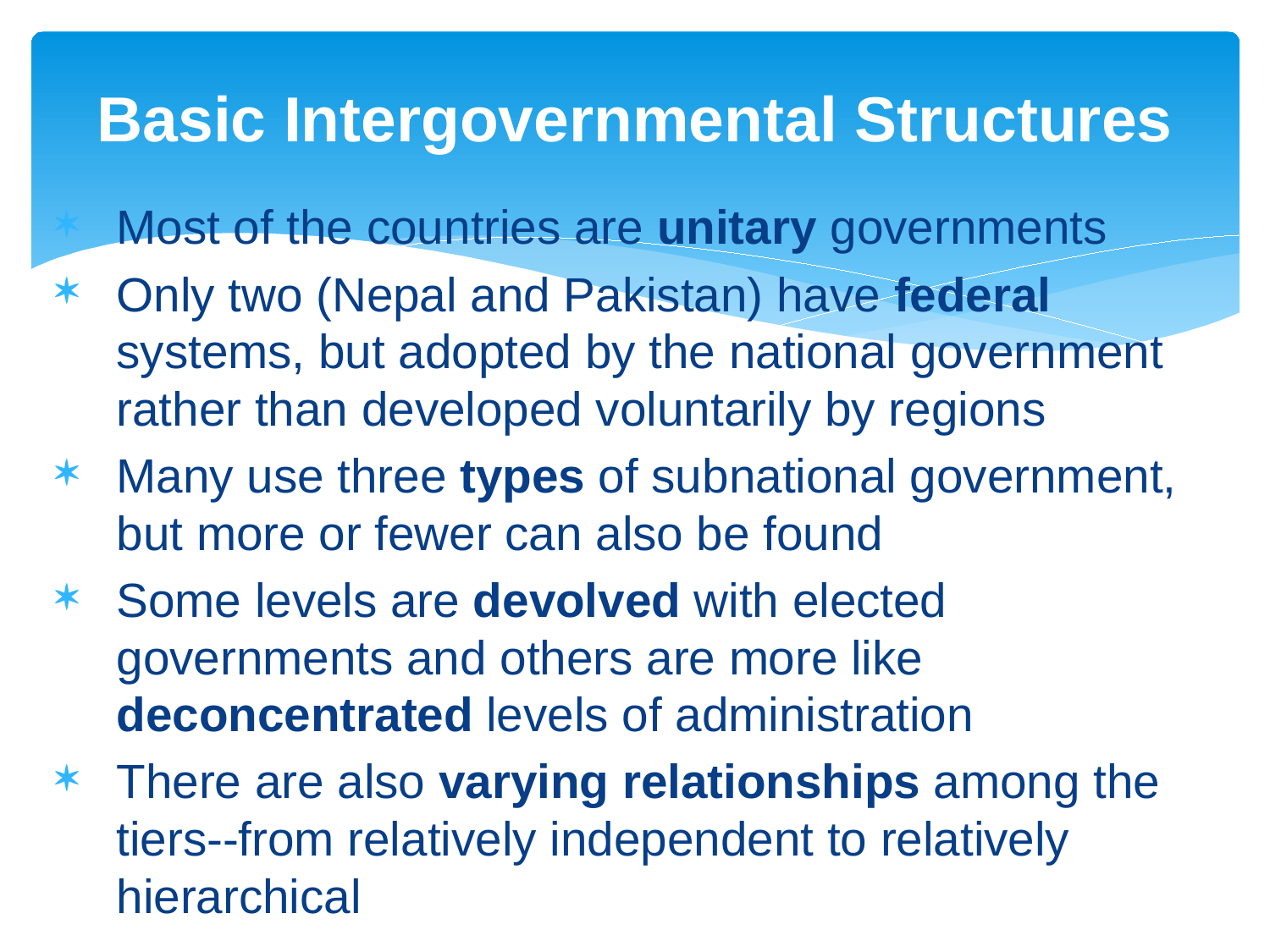

# Basic Intergovernmental Structures
Most of the countries are unitary governments
Only two (Nepal and Pakistan) have federal systems, but adopted by the national government rather than developed voluntarily by regions
Many use three types of subnational government, but more or fewer can also be found
Some levels are devolved with elected governments and others are more like deconcentrated levels of administration
There are also varying relationships among the tiers--from relatively independent to relatively hierarchical